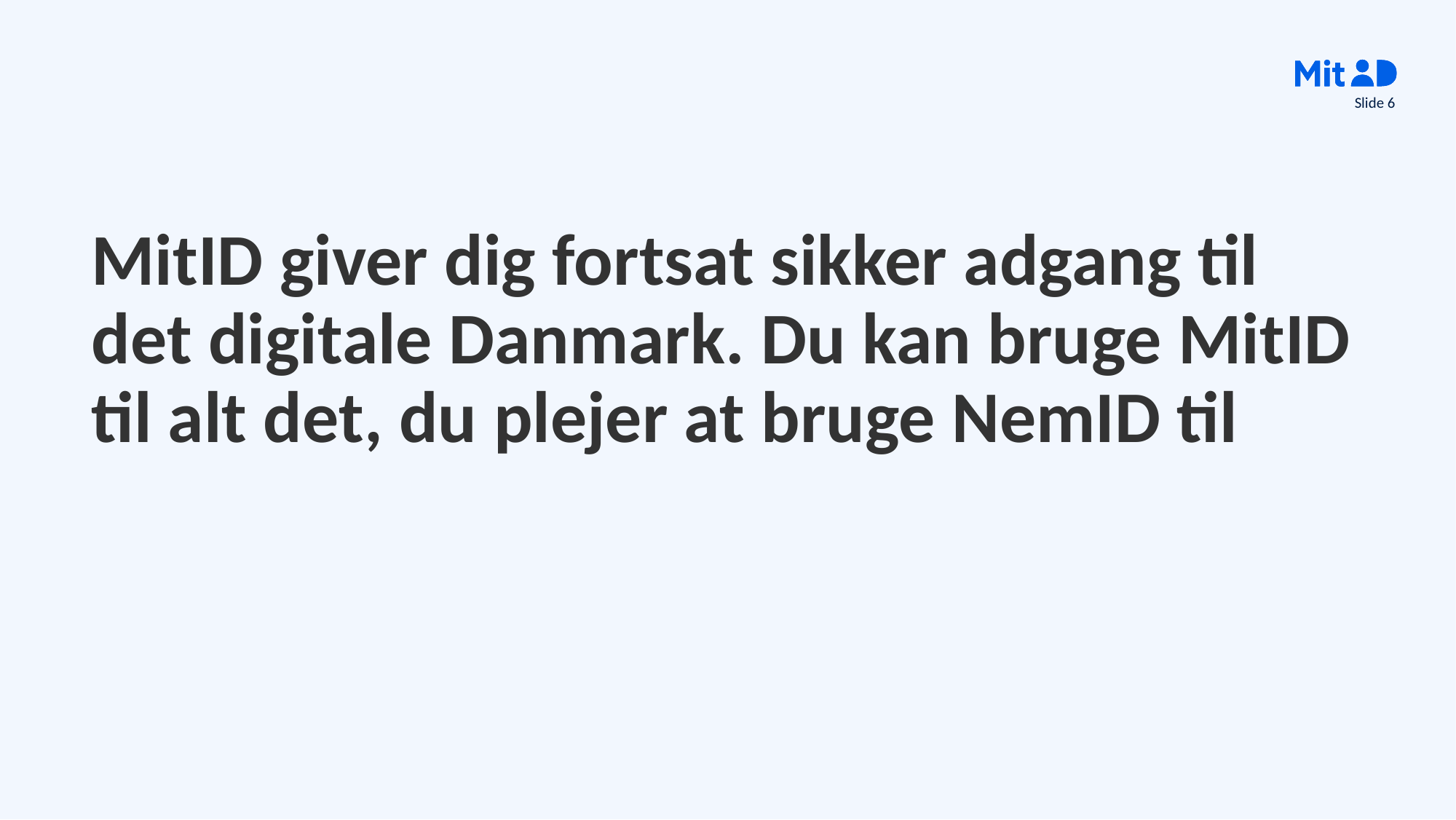

# MitID giver dig fortsat sikker adgang til det digitale Danmark. Du kan bruge MitID til alt det, du plejer at bruge NemID til
Slide 6